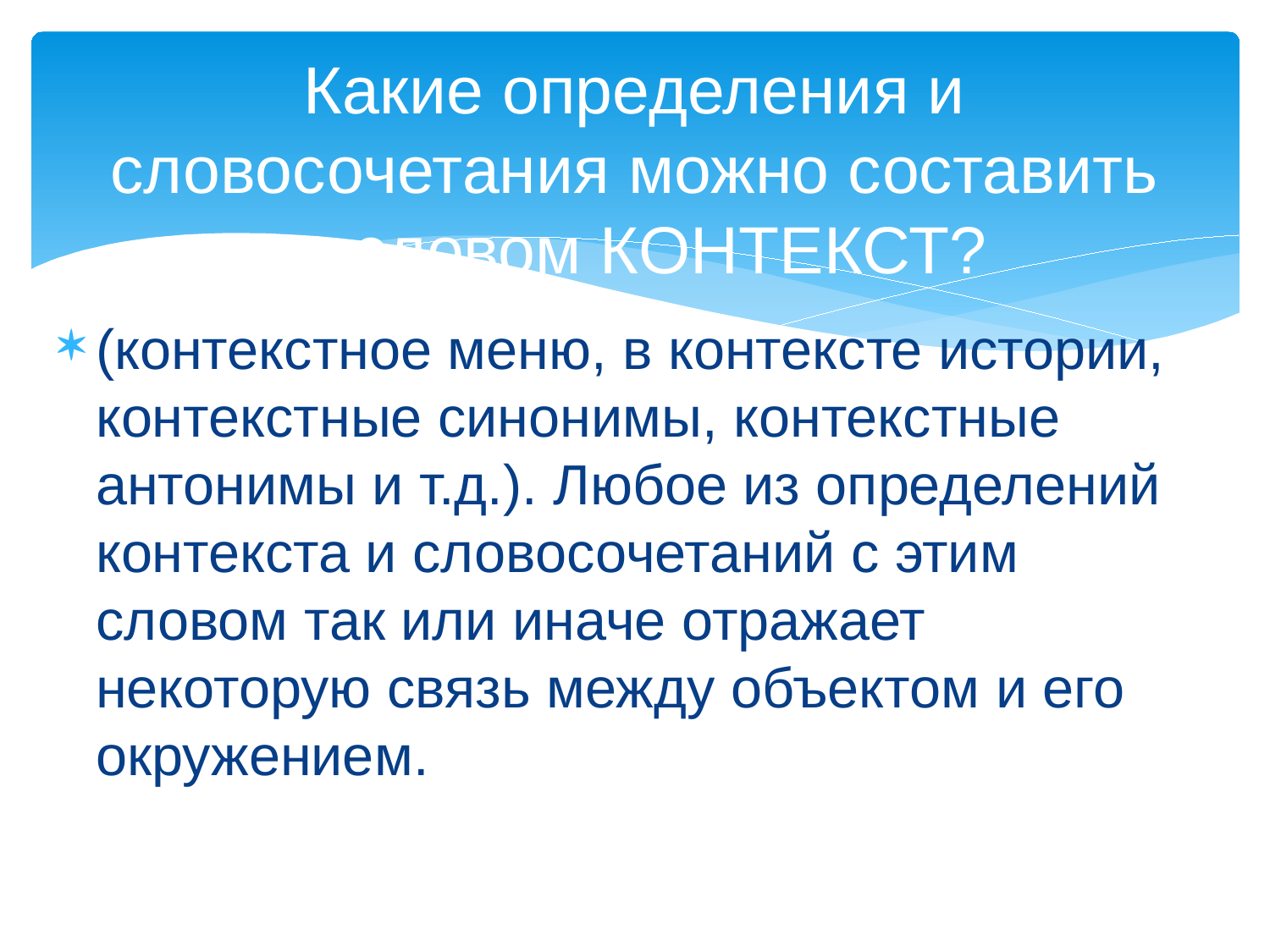

# Какие определения и словосочетания можно составить со словом КОНТЕКСТ?
(контекстное меню, в контексте истории, контекстные синонимы, контекстные антонимы и т.д.). Любое из определений контекста и словосочетаний с этим словом так или иначе отражает некоторую связь между объектом и его окружением.